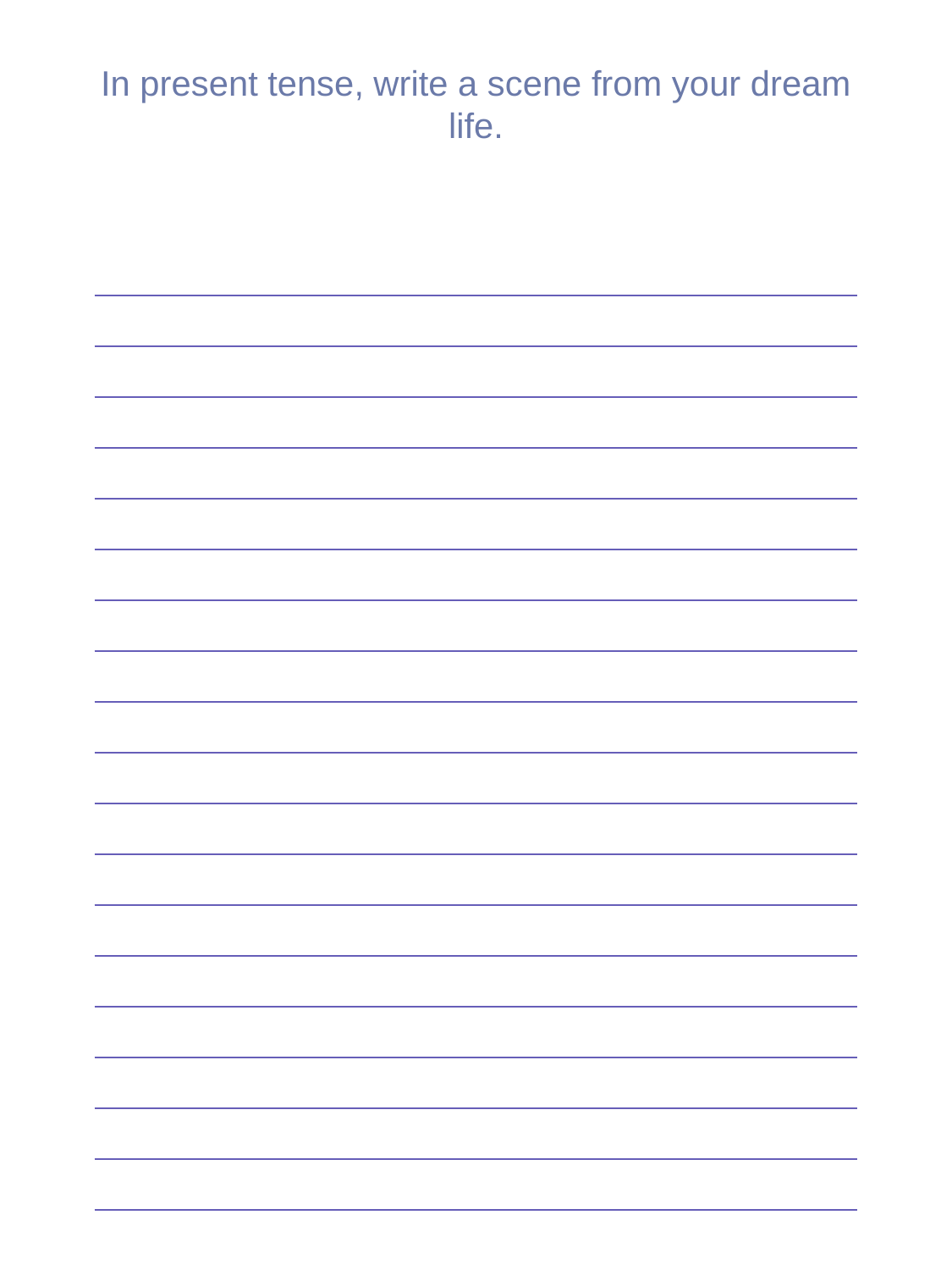

In present tense, write a scene from your dream life.
|  |
| --- |
|  |
|  |
|  |
|  |
|  |
|  |
|  |
|  |
|  |
|  |
|  |
|  |
|  |
|  |
|  |
|  |
|  |